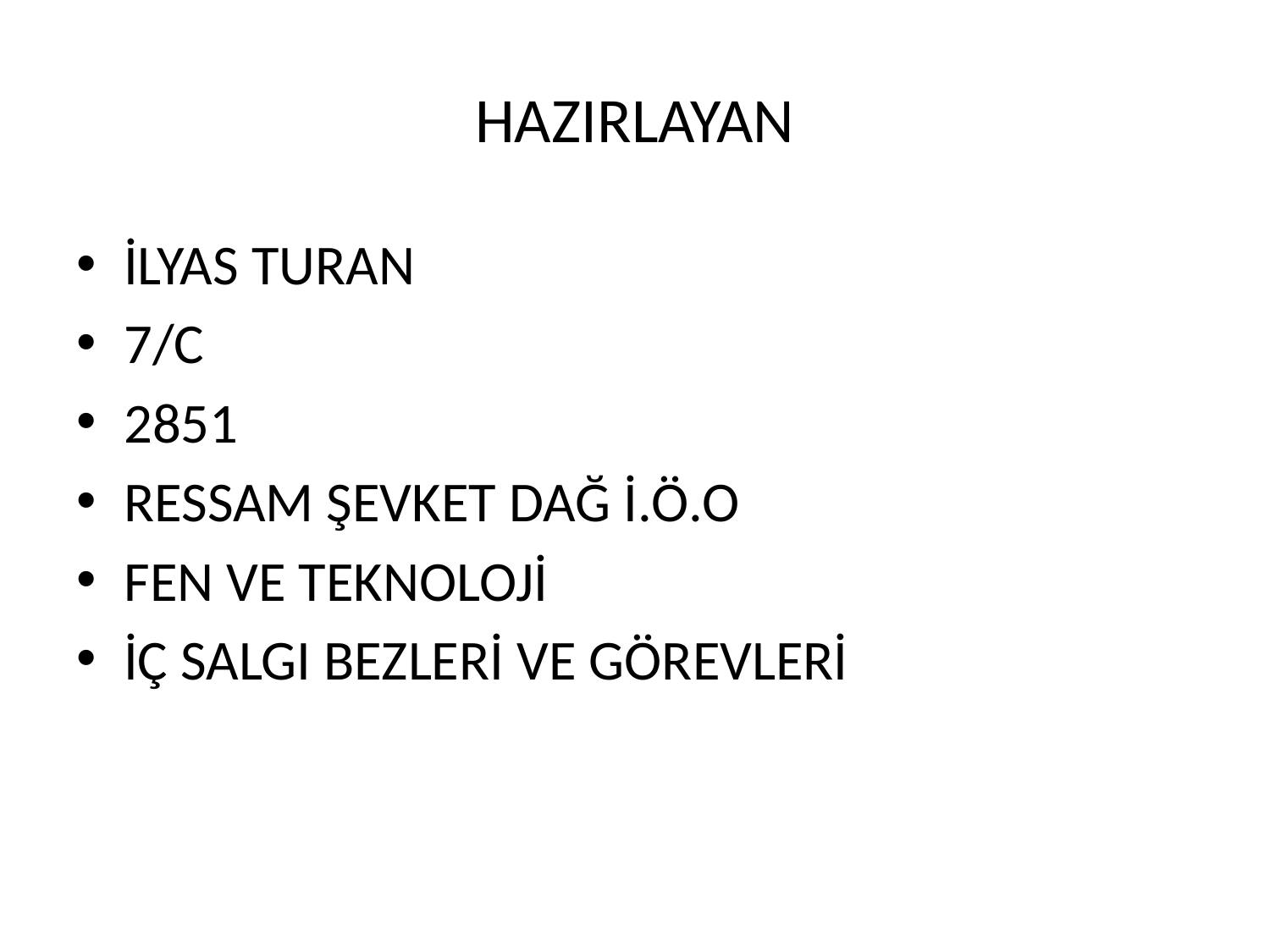

# HAZIRLAYAN
İLYAS TURAN
7/C
2851
RESSAM ŞEVKET DAĞ İ.Ö.O
FEN VE TEKNOLOJİ
İÇ SALGI BEZLERİ VE GÖREVLERİ